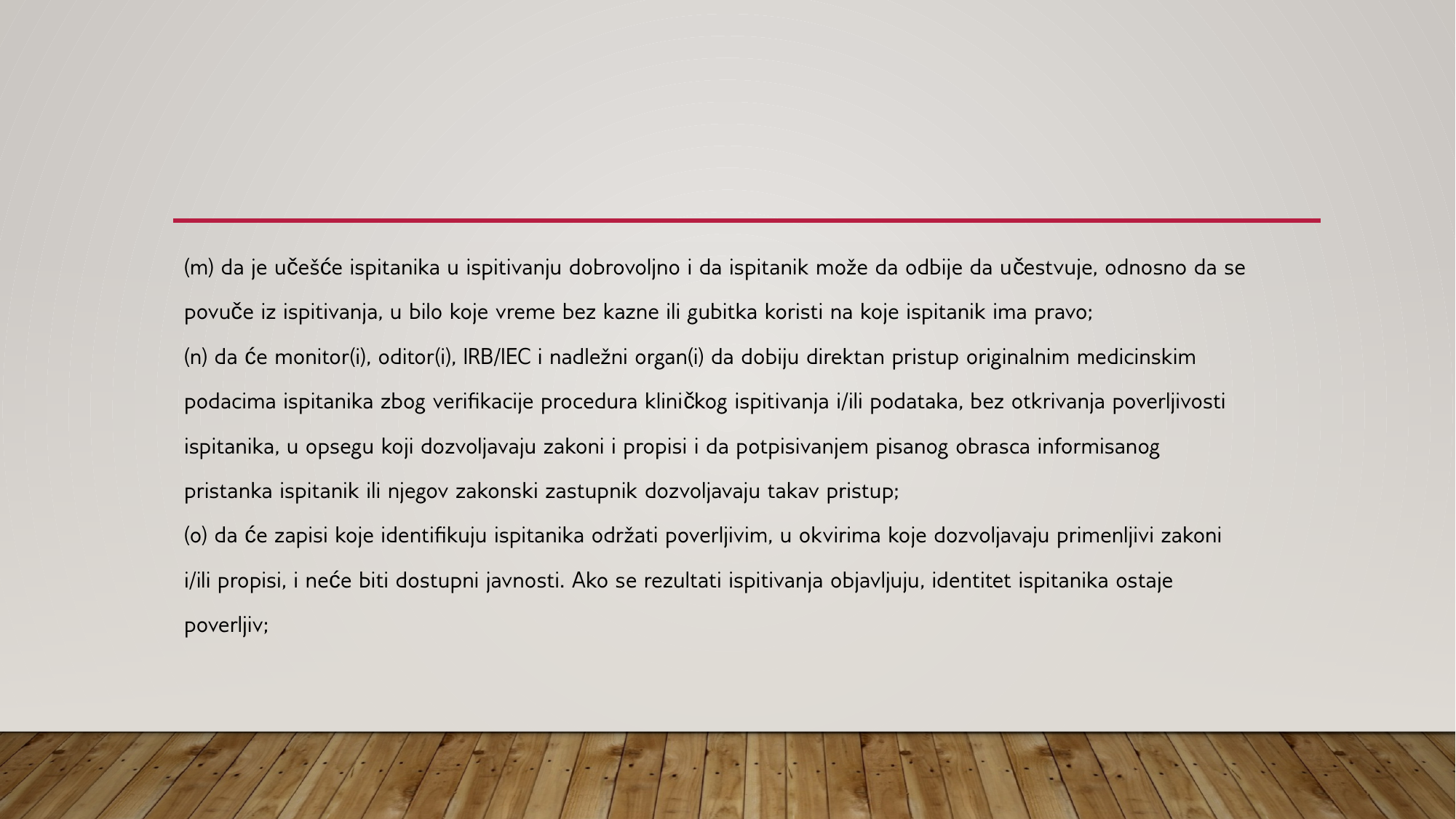

#
(m) da je učešće ispitanika u ispitivanju dobrovoljno i da ispitanik može da odbije da učestvuje, odnosno da se
povuče iz ispitivanja, u bilo koje vreme bez kazne ili gubitka koristi na koje ispitanik ima pravo;
(n) da će monitor(i), oditor(i), IRB/IEC i nadležni organ(i) da dobiju direktan pristup originalnim medicinskim
podacima ispitanika zbog verifikacije procedura kliničkog ispitivanja i/ili podataka, bez otkrivanja poverljivosti
ispitanika, u opsegu koji dozvoljavaju zakoni i propisi i da potpisivanjem pisanog obrasca informisanog
pristanka ispitanik ili njegov zakonski zastupnik dozvoljavaju takav pristup;
(o) da će zapisi koje identifikuju ispitanika održati poverljivim, u okvirima koje dozvoljavaju primenljivi zakoni
i/ili propisi, i neće biti dostupni javnosti. Ako se rezultati ispitivanja objavljuju, identitet ispitanika ostaje
poverljiv;